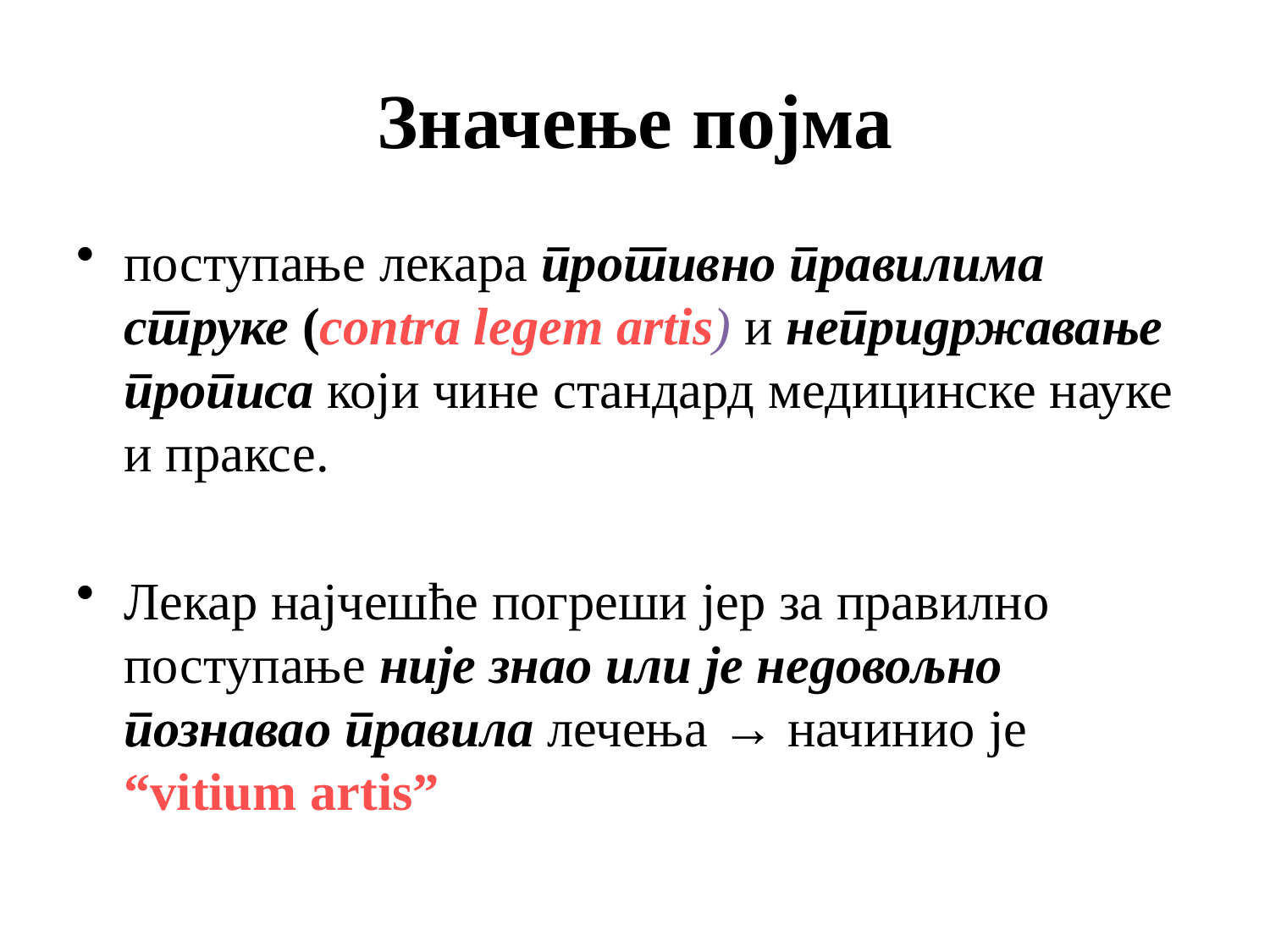

Значење појма
поступање лекара противно правилима струке (contra legem artis) и непридржавање прописа који чине стандард медицинске науке и праксе.

Лекар најчешће погреши јер за правилно поступање није знао или је недовољно познавао правила лечења → начинио је “vitium artis”